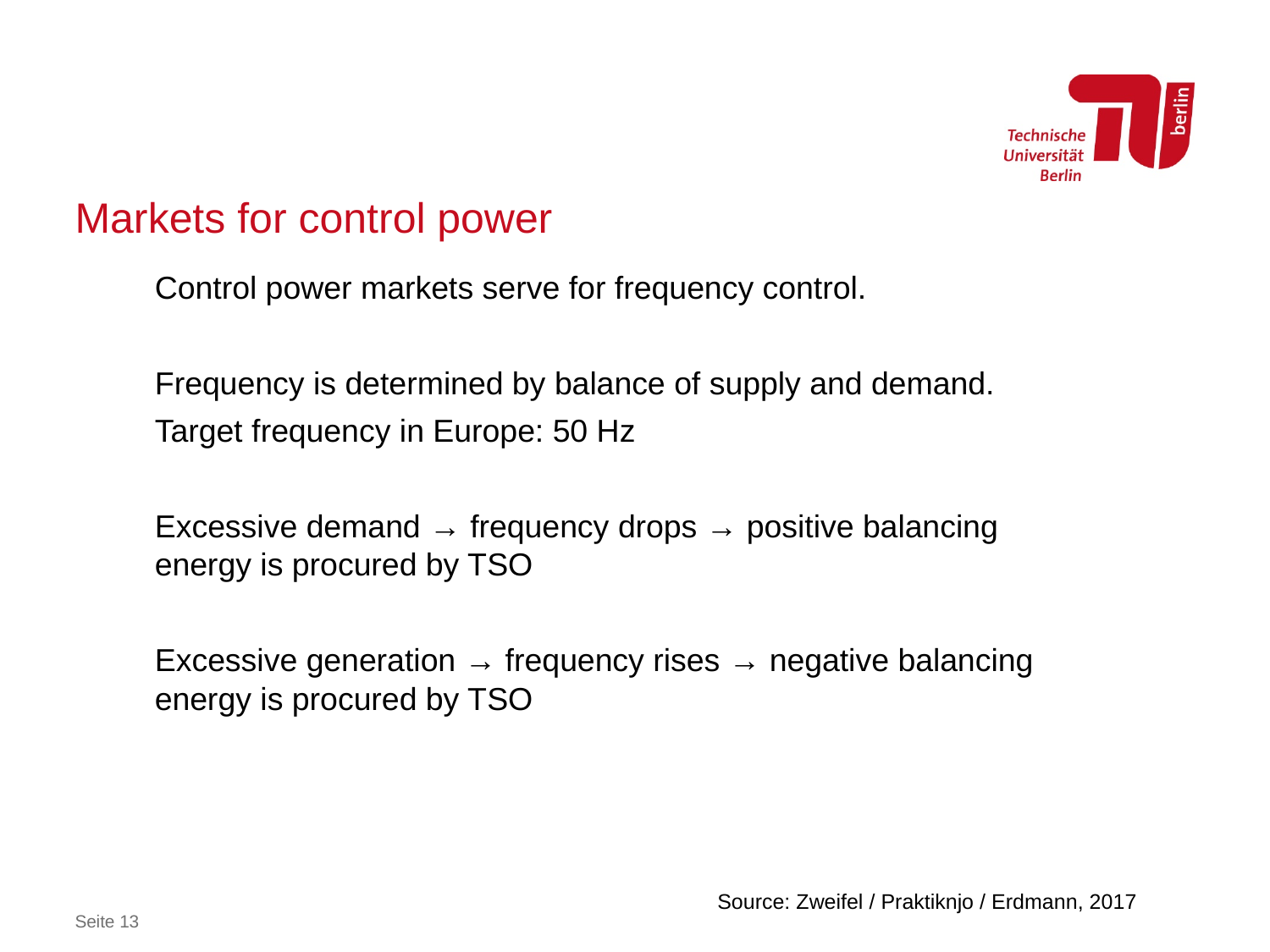

# Markets for control power
Control power markets serve for frequency control.

Frequency is determined by balance of supply and demand.
Target frequency in Europe: 50 Hz

Excessive demand → frequency drops → positive balancing energy is procured by TSO

Excessive generation → frequency rises → negative balancing energy is procured by TSO

Source: Zweifel / Praktiknjo / Erdmann, 2017
Seite 13